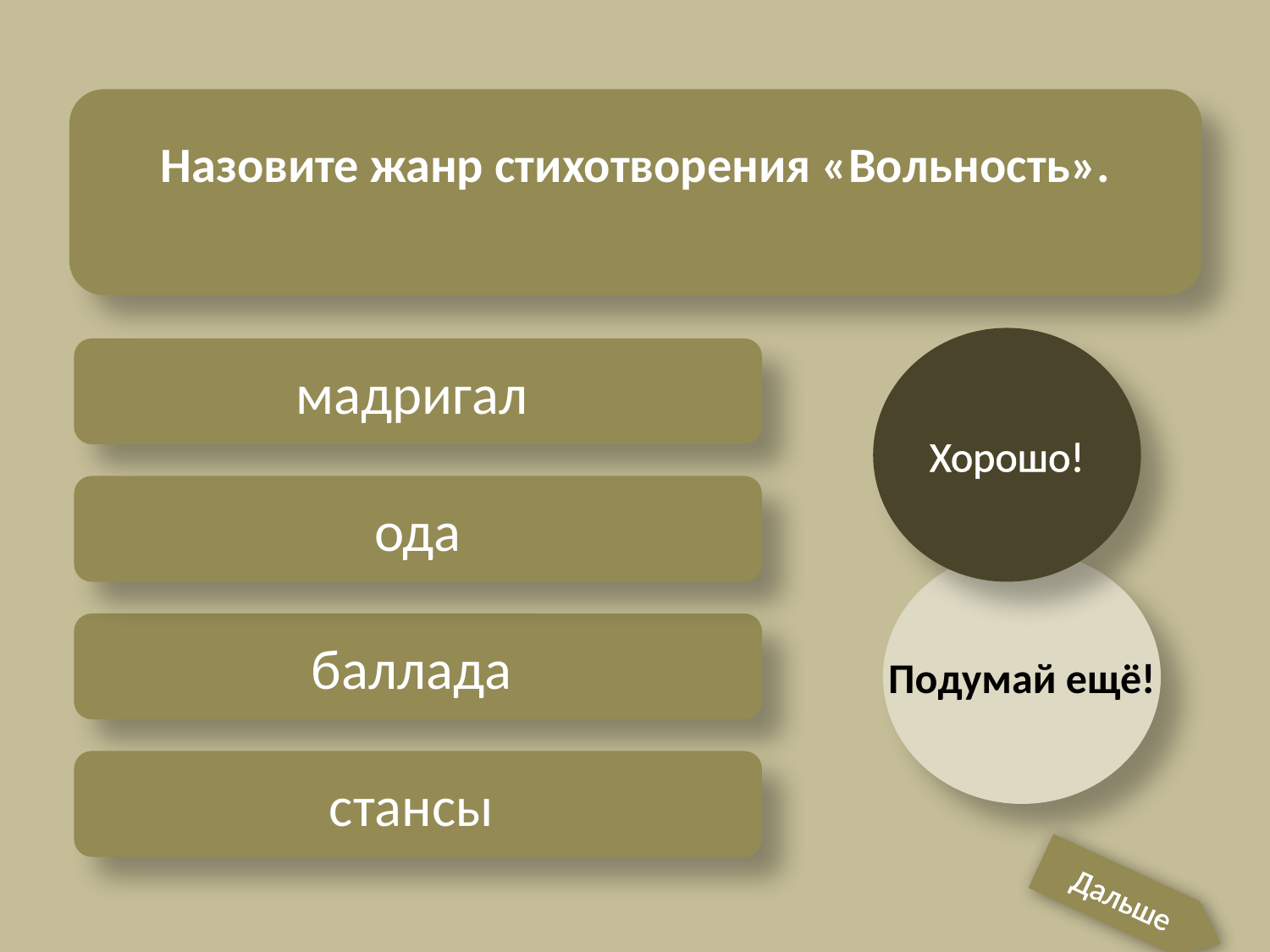

Назовите жанр стихотворения «Вольность».

Хорошо!
мадригал
ода
Подумай ещё!
баллада
стансы
Дальше